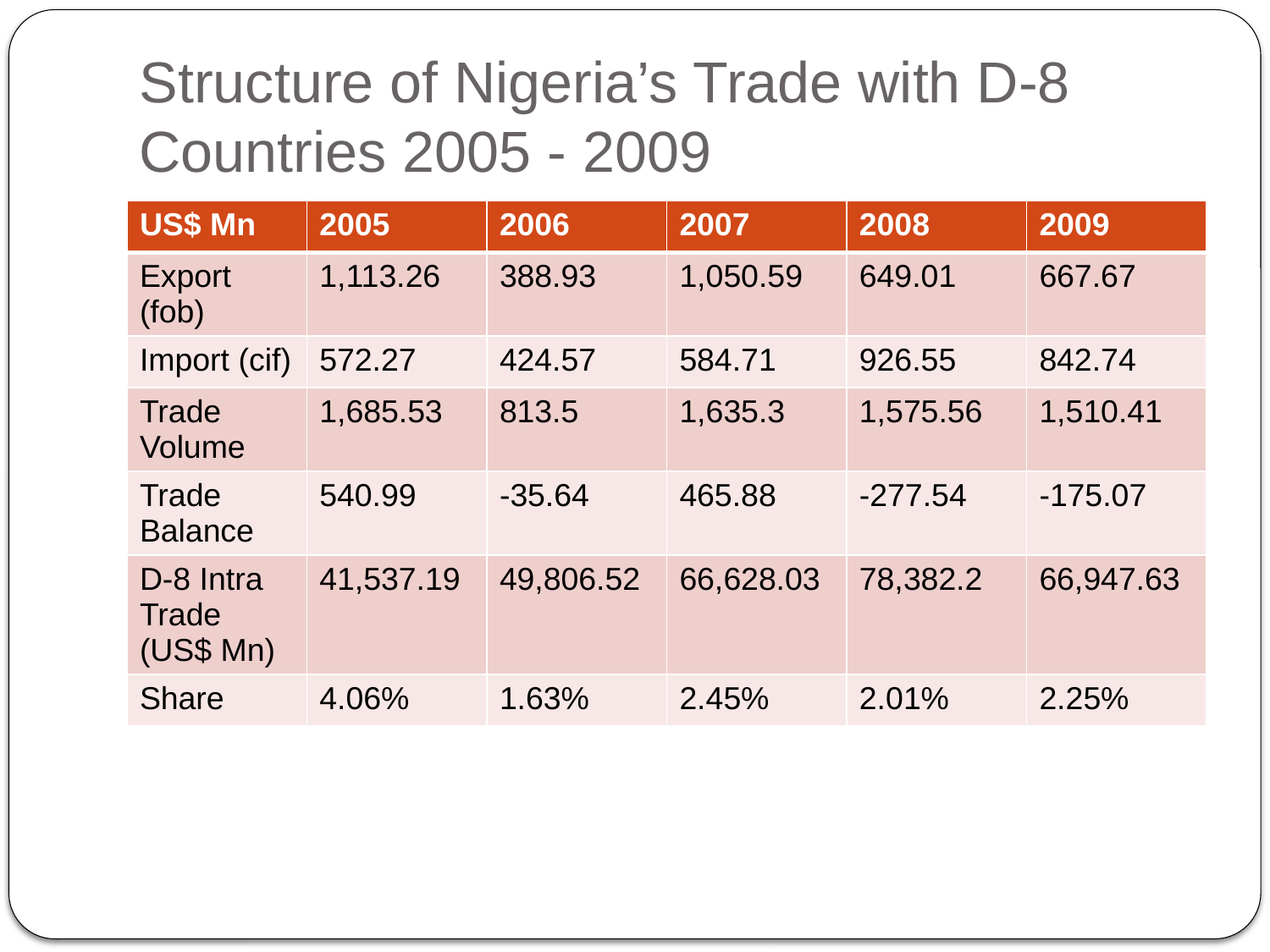

# Structure of Nigeria’s Trade with D-8 Countries 2005 - 2009
| US$ Mn | 2005 | 2006 | 2007 | 2008 | 2009 |
| --- | --- | --- | --- | --- | --- |
| Export (fob) | 1,113.26 | 388.93 | 1,050.59 | 649.01 | 667.67 |
| Import (cif) | 572.27 | 424.57 | 584.71 | 926.55 | 842.74 |
| Trade Volume | 1,685.53 | 813.5 | 1,635.3 | 1,575.56 | 1,510.41 |
| Trade Balance | 540.99 | -35.64 | 465.88 | -277.54 | -175.07 |
| D-8 Intra Trade (US$ Mn) | 41,537.19 | 49,806.52 | 66,628.03 | 78,382.2 | 66,947.63 |
| Share | 4.06% | 1.63% | 2.45% | 2.01% | 2.25% |